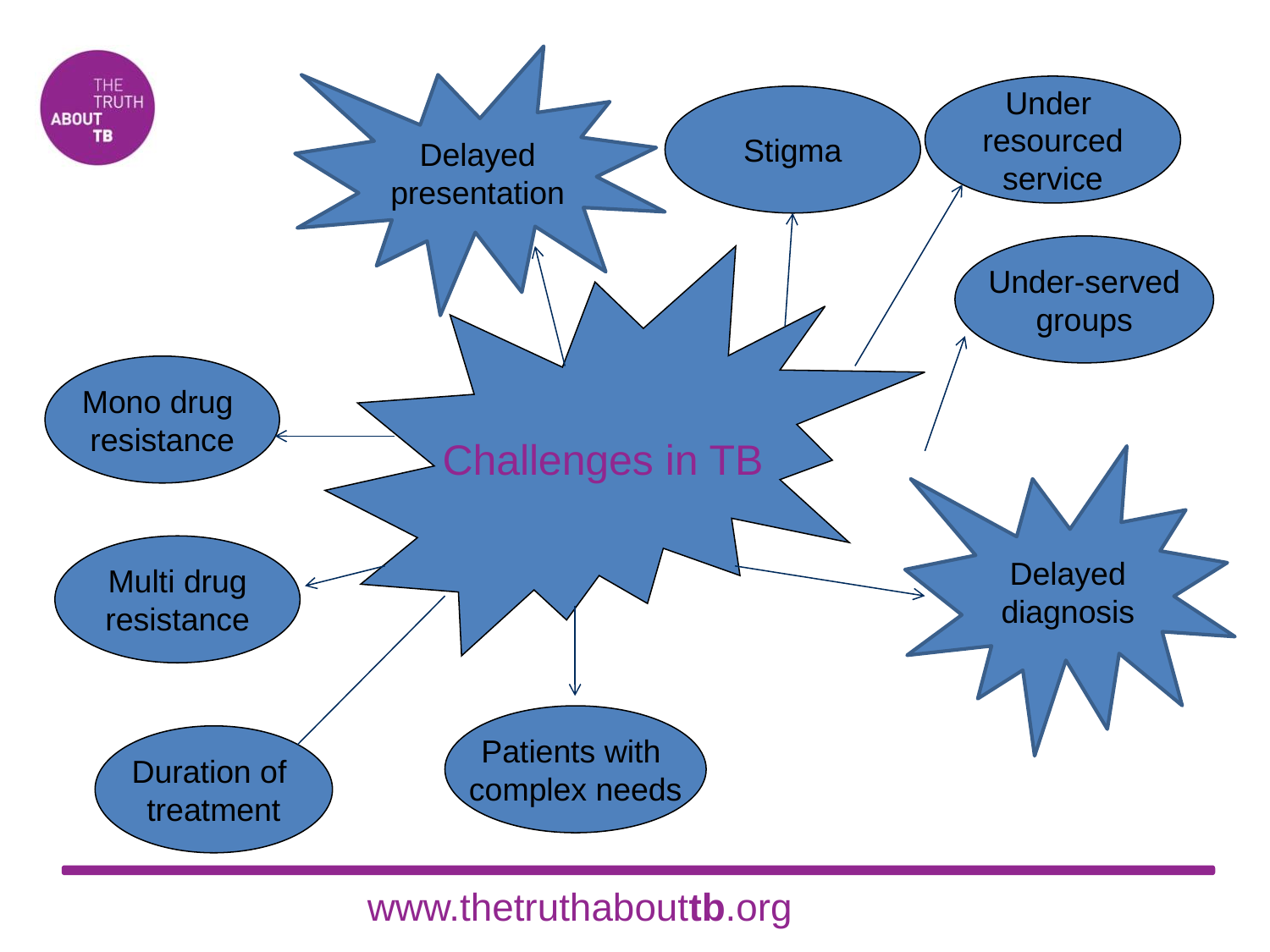

Delayed presentation
Under
resourced
service
Stigma
Under-served
groups
Challenges in TB
Mono drug
resistance
Delayed diagnosis
Multi drug
resistance
Patients with
complex needs
Duration of
treatment